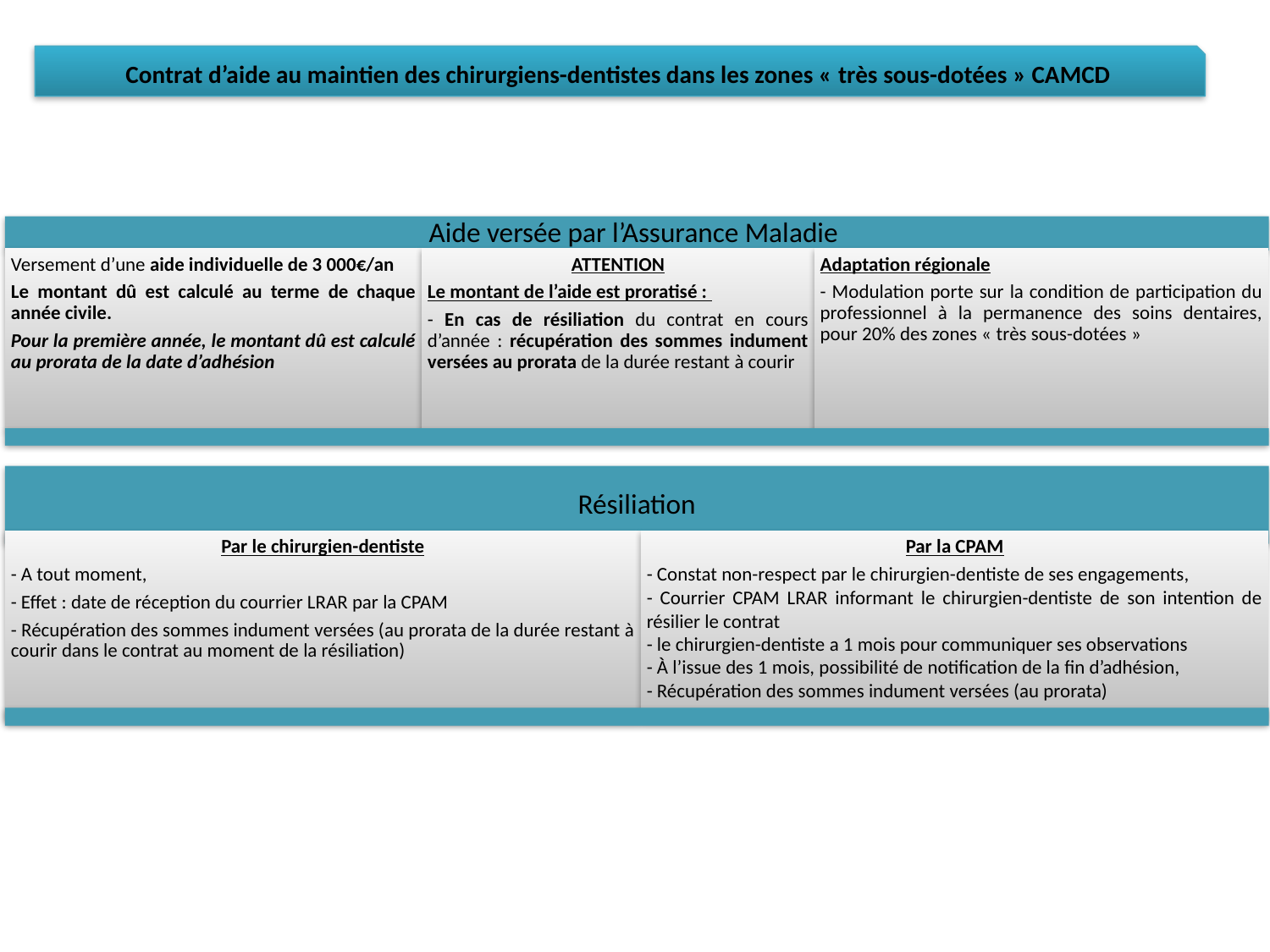

Contrat d’aide au maintien des chirurgiens-dentistes dans les zones « très sous-dotées » CAMCD
Aide versée par l’Assurance Maladie
Versement d’une aide individuelle de 3 000€/an
Le montant dû est calculé au terme de chaque année civile.
Pour la première année, le montant dû est calculé au prorata de la date d’adhésion
ATTENTION
Le montant de l’aide est proratisé :
- En cas de résiliation du contrat en cours d’année : récupération des sommes indument versées au prorata de la durée restant à courir
Adaptation régionale
- Modulation porte sur la condition de participation du professionnel à la permanence des soins dentaires, pour 20% des zones « très sous-dotées »
Résiliation
Par le chirurgien-dentiste
- A tout moment,
- Effet : date de réception du courrier LRAR par la CPAM
- Récupération des sommes indument versées (au prorata de la durée restant à courir dans le contrat au moment de la résiliation)

Par la CPAM
- Constat non-respect par le chirurgien-dentiste de ses engagements,
- Courrier CPAM LRAR informant le chirurgien-dentiste de son intention de résilier le contrat
- le chirurgien-dentiste a 1 mois pour communiquer ses observations
- À l’issue des 1 mois, possibilité de notification de la fin d’adhésion,
- Récupération des sommes indument versées (au prorata)